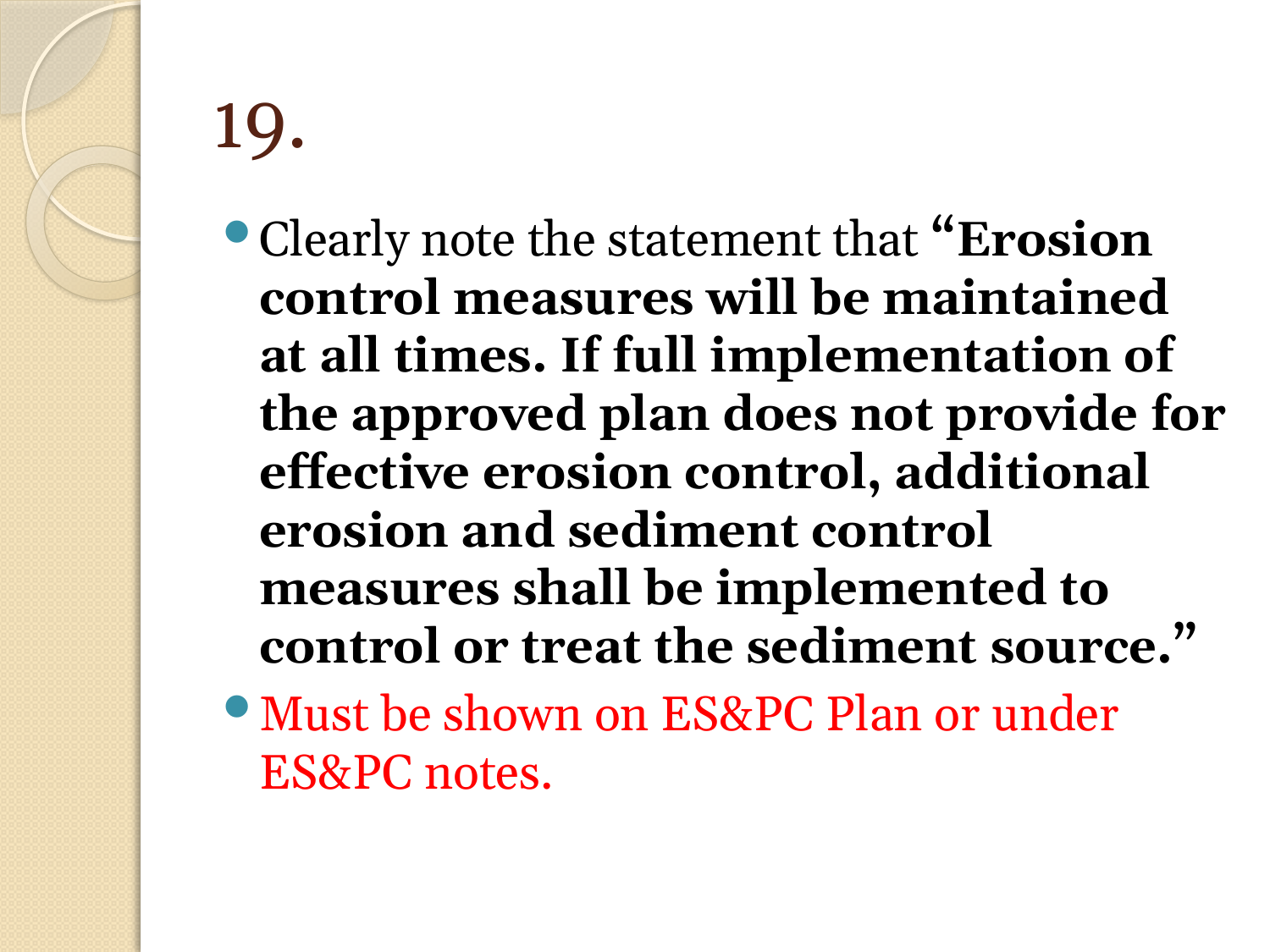

# 19.
Clearly note the statement that “Erosion control measures will be maintained at all times. If full implementation of the approved plan does not provide for effective erosion control, additional erosion and sediment control measures shall be implemented to control or treat the sediment source.”
Must be shown on ES&PC Plan or under ES&PC notes.